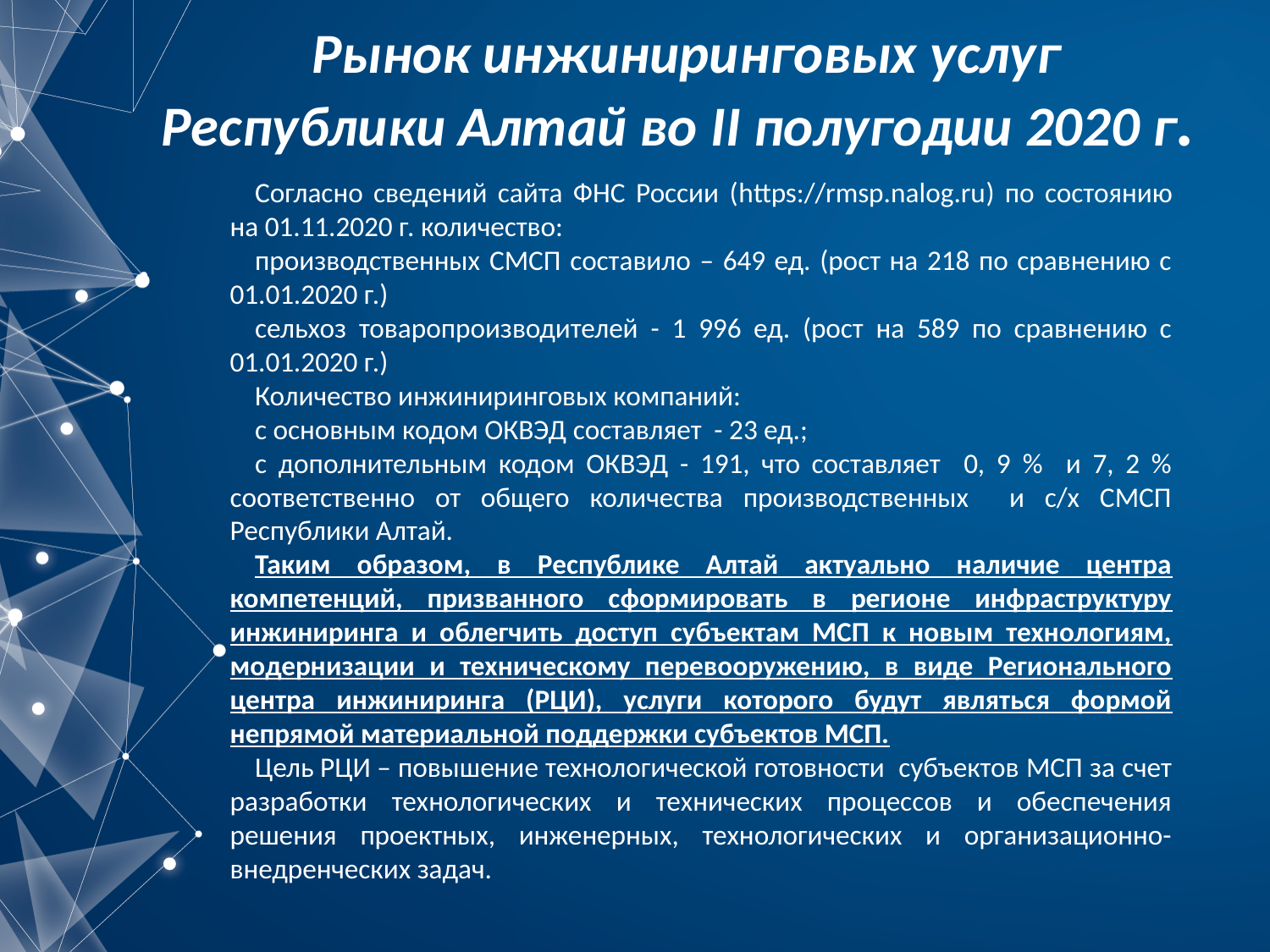

# Рынок инжиниринговых услуг Республики Алтай во II полугодии 2020 г.
Согласно сведений сайта ФНС России (https://rmsp.nalog.ru) по состоянию на 01.11.2020 г. количество:
производственных СМСП составило – 649 ед. (рост на 218 по сравнению с 01.01.2020 г.)
сельхоз товаропроизводителей - 1 996 ед. (рост на 589 по сравнению с 01.01.2020 г.)
Количество инжиниринговых компаний:
с основным кодом ОКВЭД составляет  - 23 ед.;
с дополнительным кодом ОКВЭД - 191, что составляет  0, 9 %  и 7, 2 % соответственно от общего количества производственных  и с/х СМСП Республики Алтай.
Таким образом, в Республике Алтай актуально наличие центра компетенций, призванного сформировать в регионе инфраструктуру инжиниринга и облегчить доступ субъектам МСП к новым технологиям, модернизации и техническому перевооружению, в виде Регионального центра инжиниринга (РЦИ), услуги которого будут являться формой непрямой материальной поддержки субъектов МСП.
Цель РЦИ – повышение технологической готовности  субъектов МСП за счет разработки технологических и технических процессов и обеспечения решения проектных, инженерных, технологических и организационно-внедренческих задач.